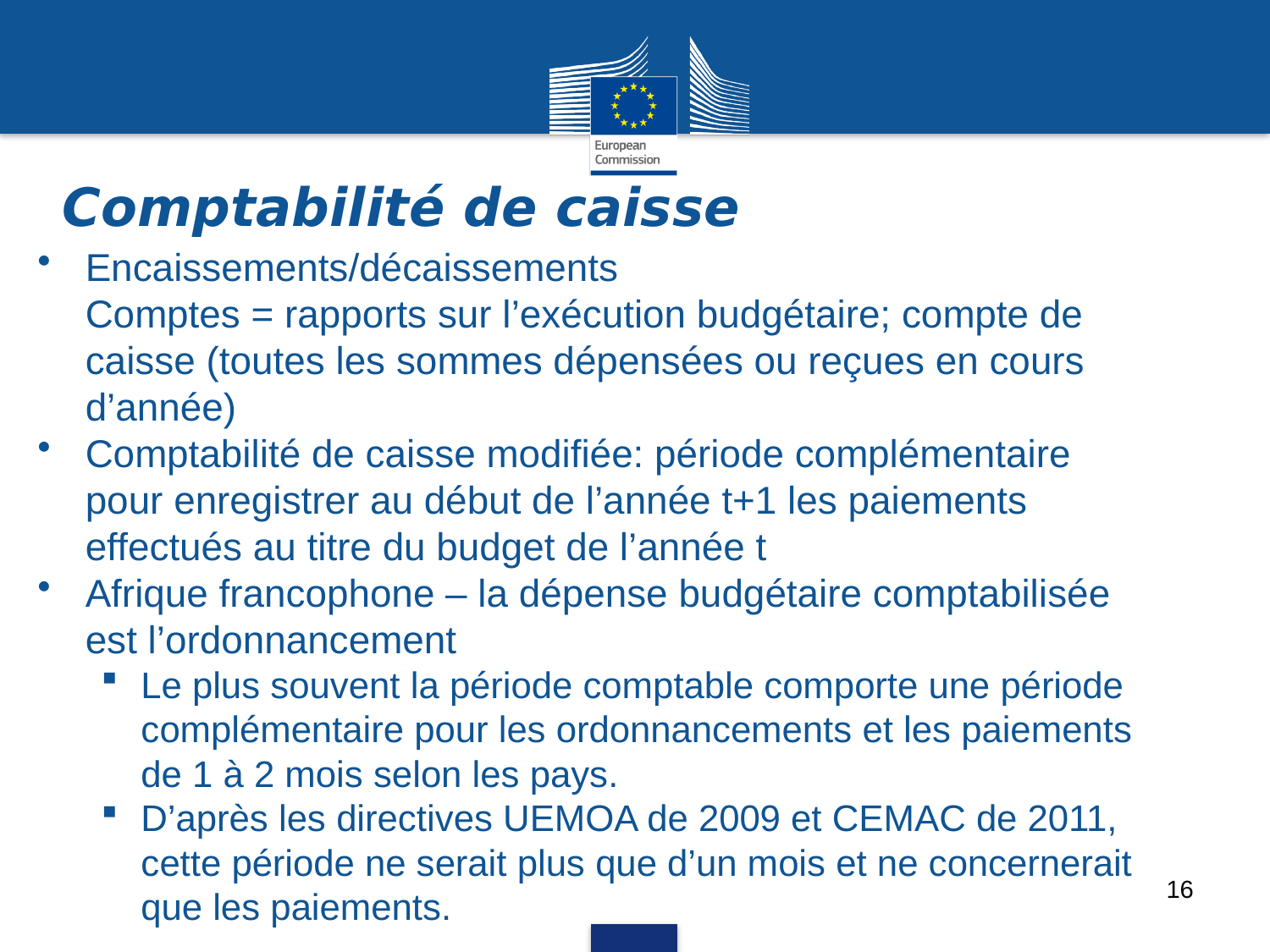

# Comptabilité de caisse
Encaissements/décaissements
Comptes = rapports sur l’exécution budgétaire; compte de caisse (toutes les sommes dépensées ou reçues en cours d’année)
Comptabilité de caisse modifiée: période complémentaire pour enregistrer au début de l’année t+1 les paiements effectués au titre du budget de l’année t
Afrique francophone – la dépense budgétaire comptabilisée est l’ordonnancement
Le plus souvent la période comptable comporte une période complémentaire pour les ordonnancements et les paiements de 1 à 2 mois selon les pays.
D’après les directives UEMOA de 2009 et CEMAC de 2011, cette période ne serait plus que d’un mois et ne concernerait que les paiements.
16